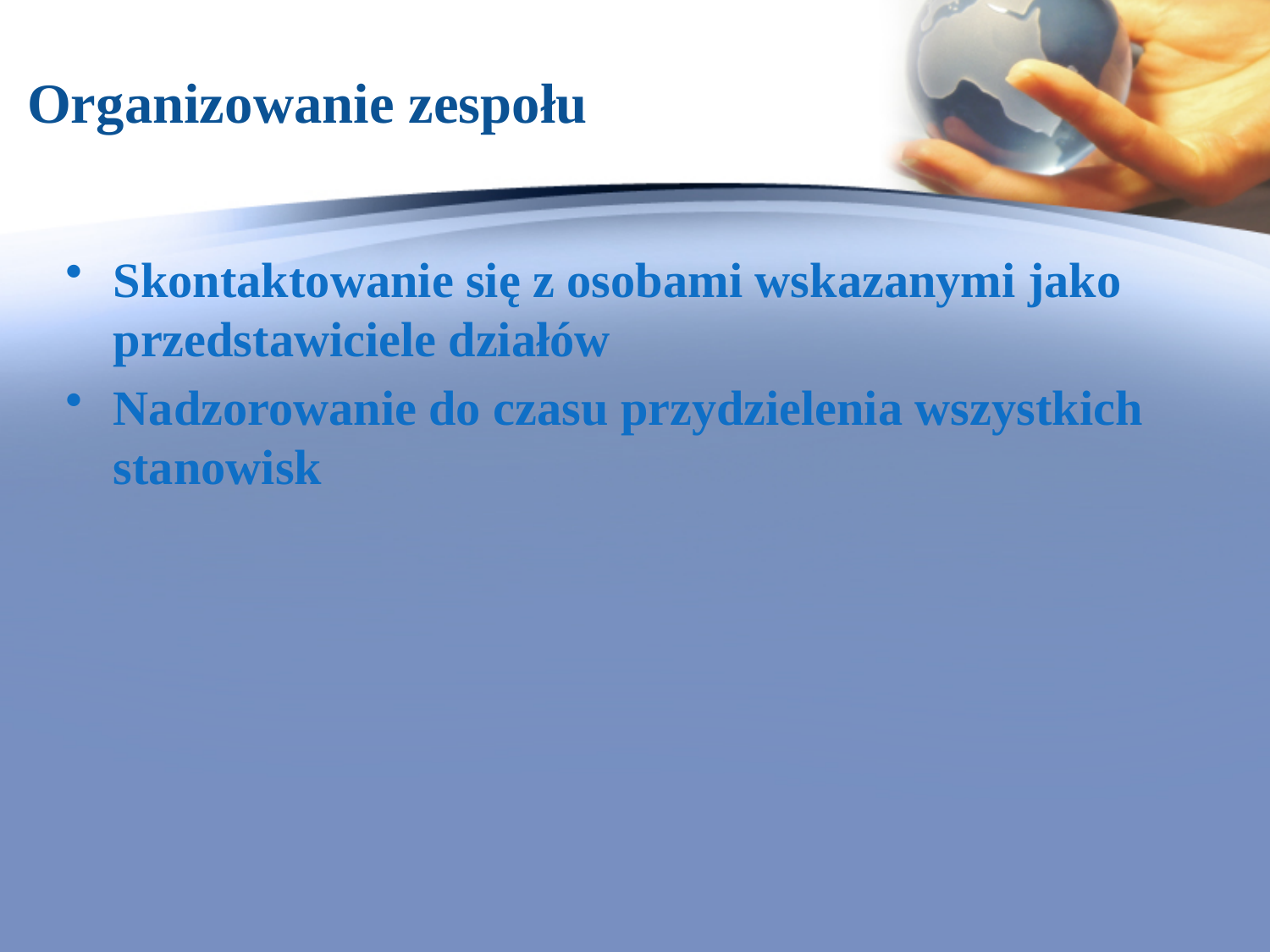

# Organizowanie zespołu
Skontaktowanie się z osobami wskazanymi jako przedstawiciele działów
Nadzorowanie do czasu przydzielenia wszystkich stanowisk